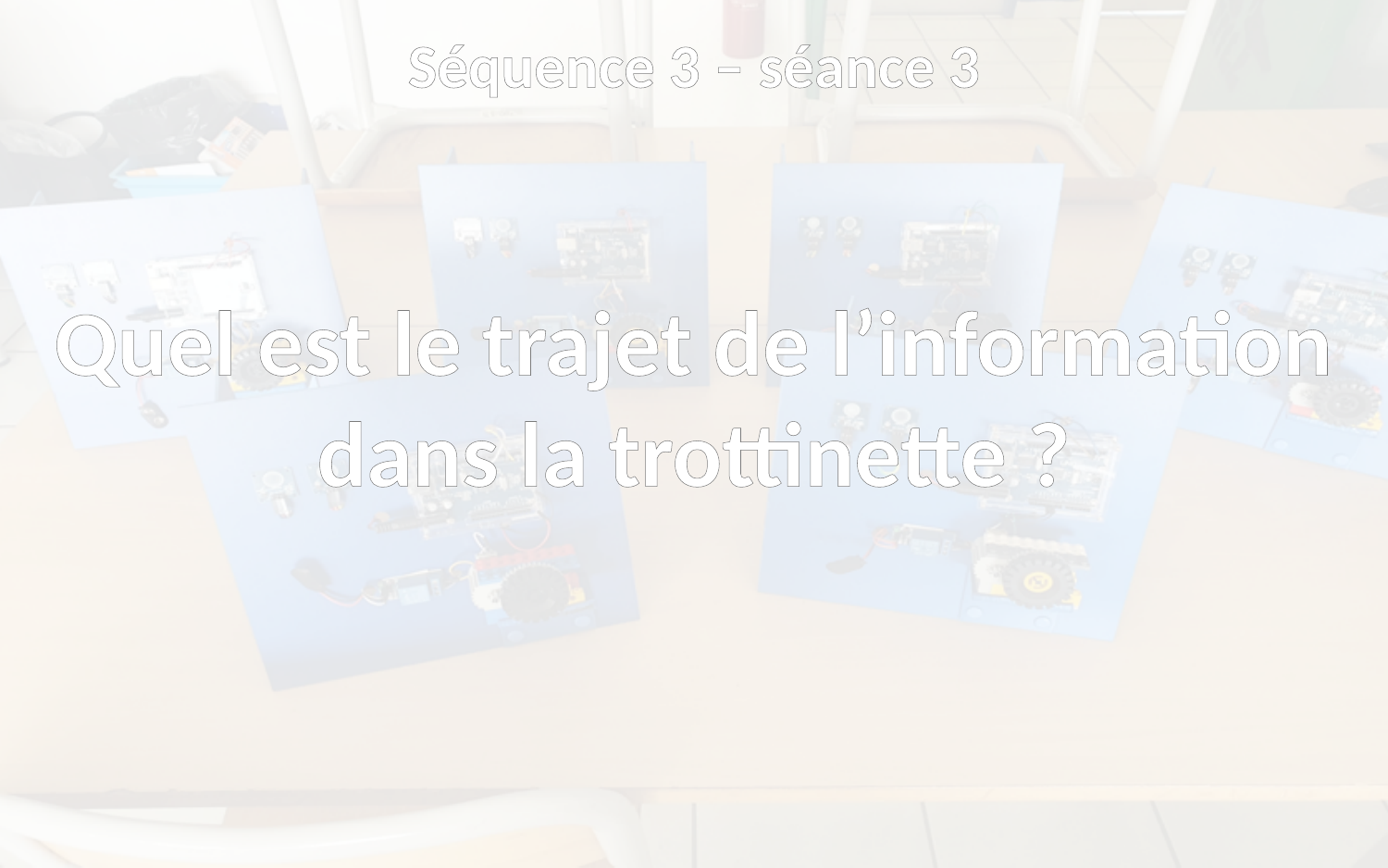

Séquence 3 – séance 3
Quel est le trajet de l’information dans la trottinette ?